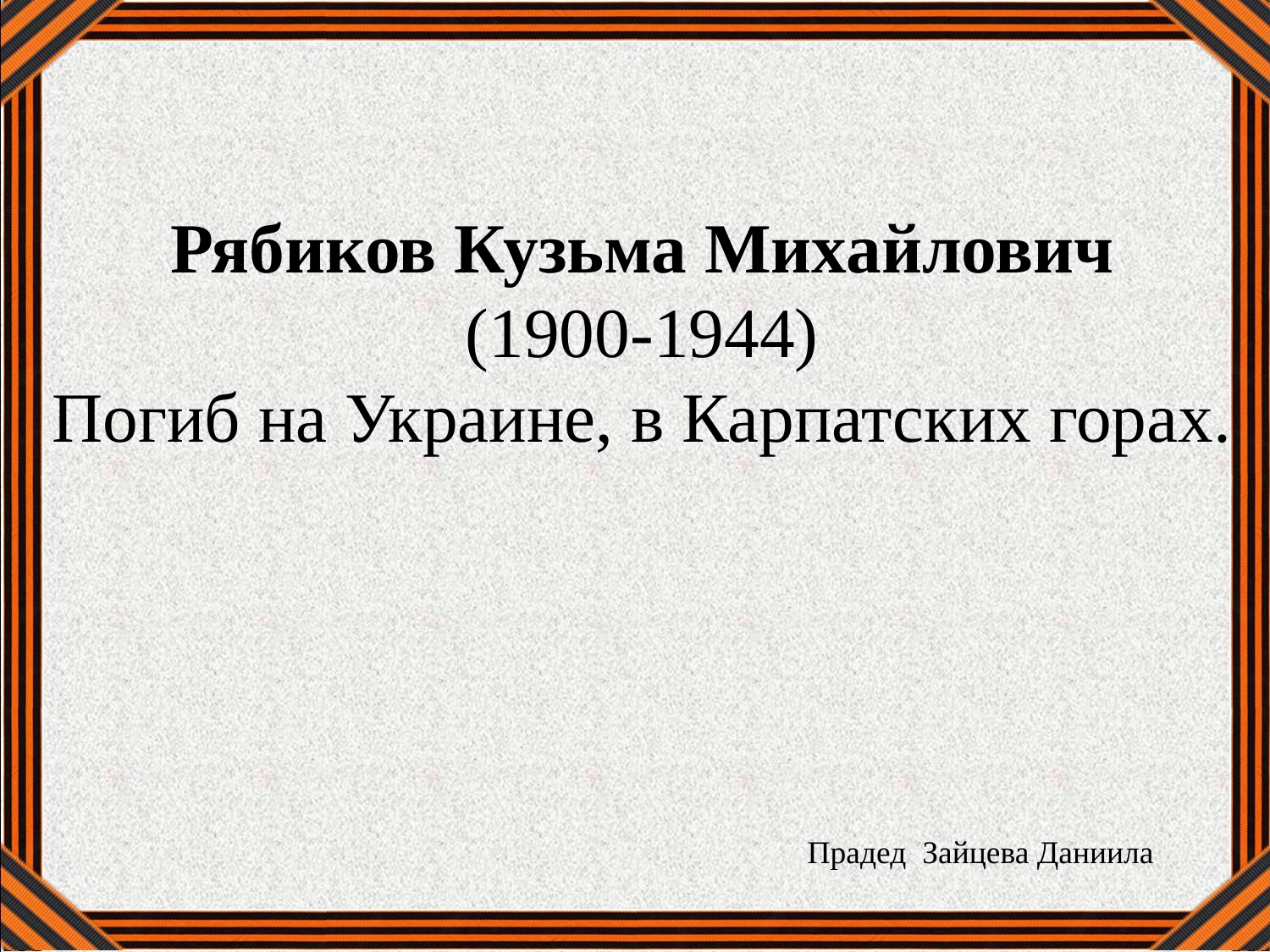

Рябиков Кузьма Михайлович
(1900-1944)
Погиб на Украине, в Карпатских горах.
Прадед  Зайцева Даниила